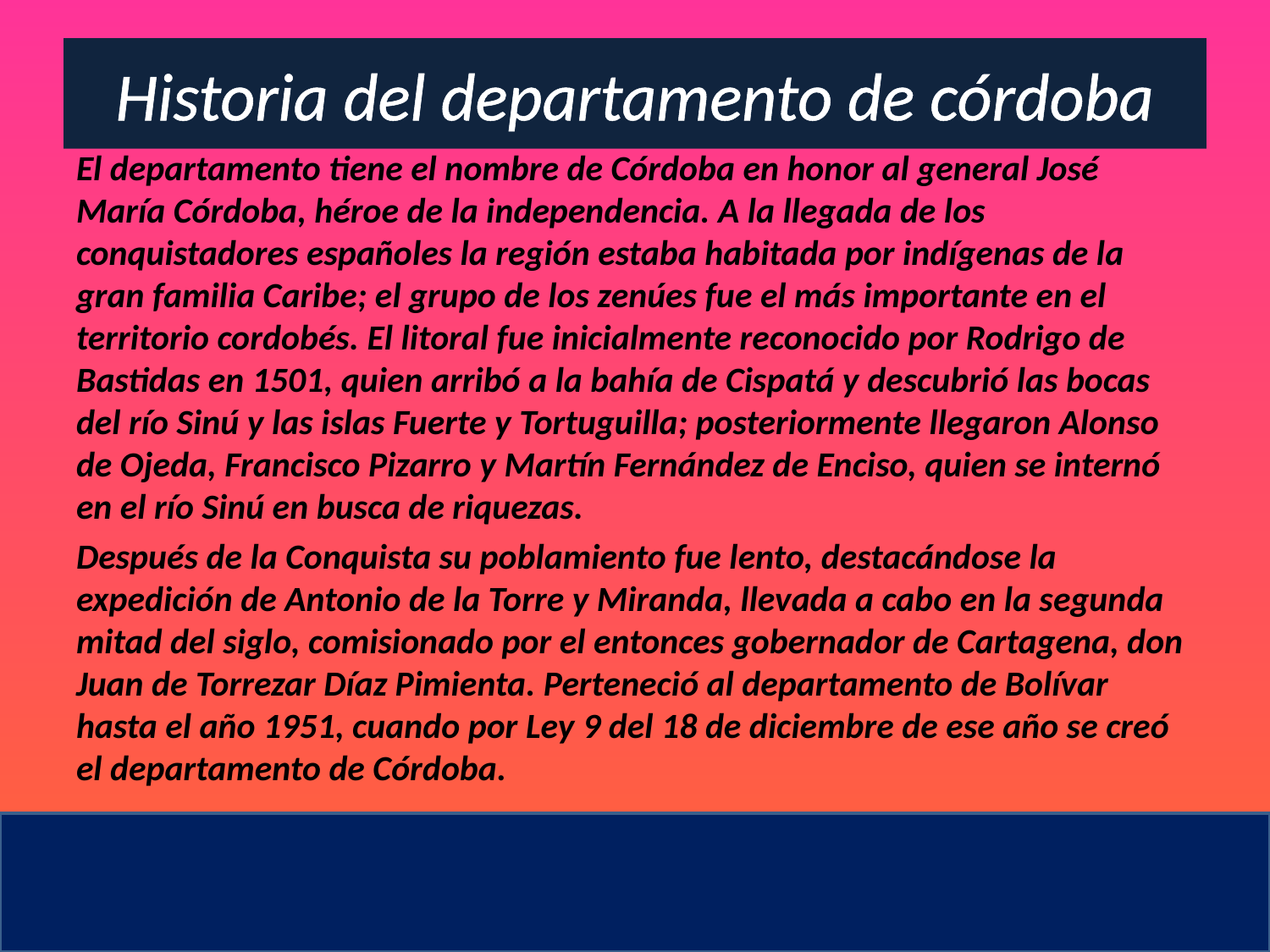

# Historia del departamento de córdoba
El departamento tiene el nombre de Córdoba en honor al general José María Córdoba, héroe de la independencia. A la llegada de los conquistadores españoles la región estaba habitada por indígenas de la gran familia Caribe; el grupo de los zenúes fue el más importante en el territorio cordobés. El litoral fue inicialmente reconocido por Rodrigo de Bastidas en 1501, quien arribó a la bahía de Cispatá y descubrió las bocas del río Sinú y las islas Fuerte y Tortuguilla; posteriormente llegaron Alonso de Ojeda, Francisco Pizarro y Martín Fernández de Enciso, quien se internó en el río Sinú en busca de riquezas.
Después de la Conquista su poblamiento fue lento, destacándose la expedición de Antonio de la Torre y Miranda, llevada a cabo en la segunda mitad del siglo, comisionado por el entonces gobernador de Cartagena, don Juan de Torrezar Díaz Pimienta. Perteneció al departamento de Bolívar hasta el año 1951, cuando por Ley 9 del 18 de diciembre de ese año se creó el departamento de Córdoba.